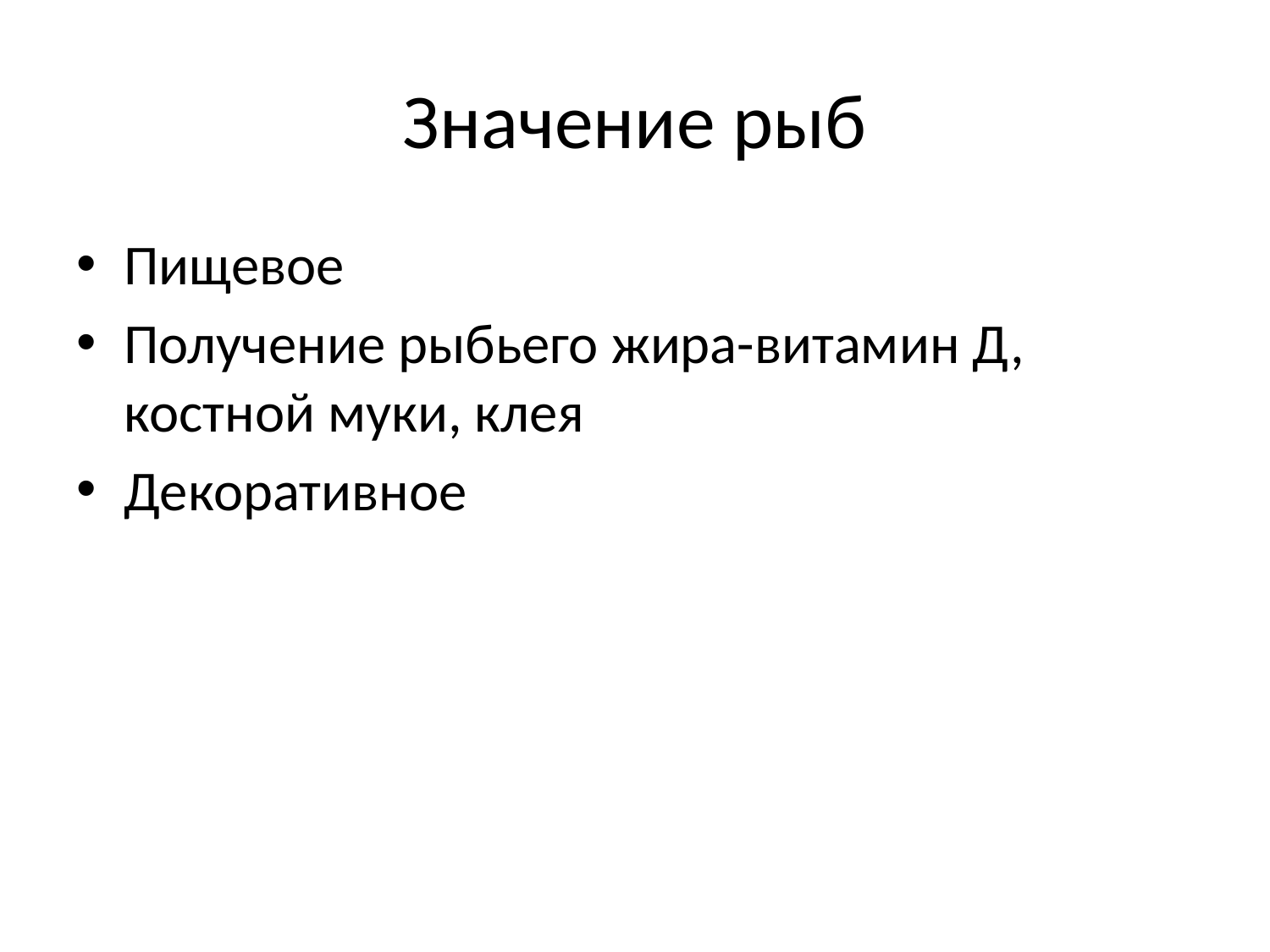

# Значение рыб
Пищевое
Получение рыбьего жира-витамин Д, костной муки, клея
Декоративное